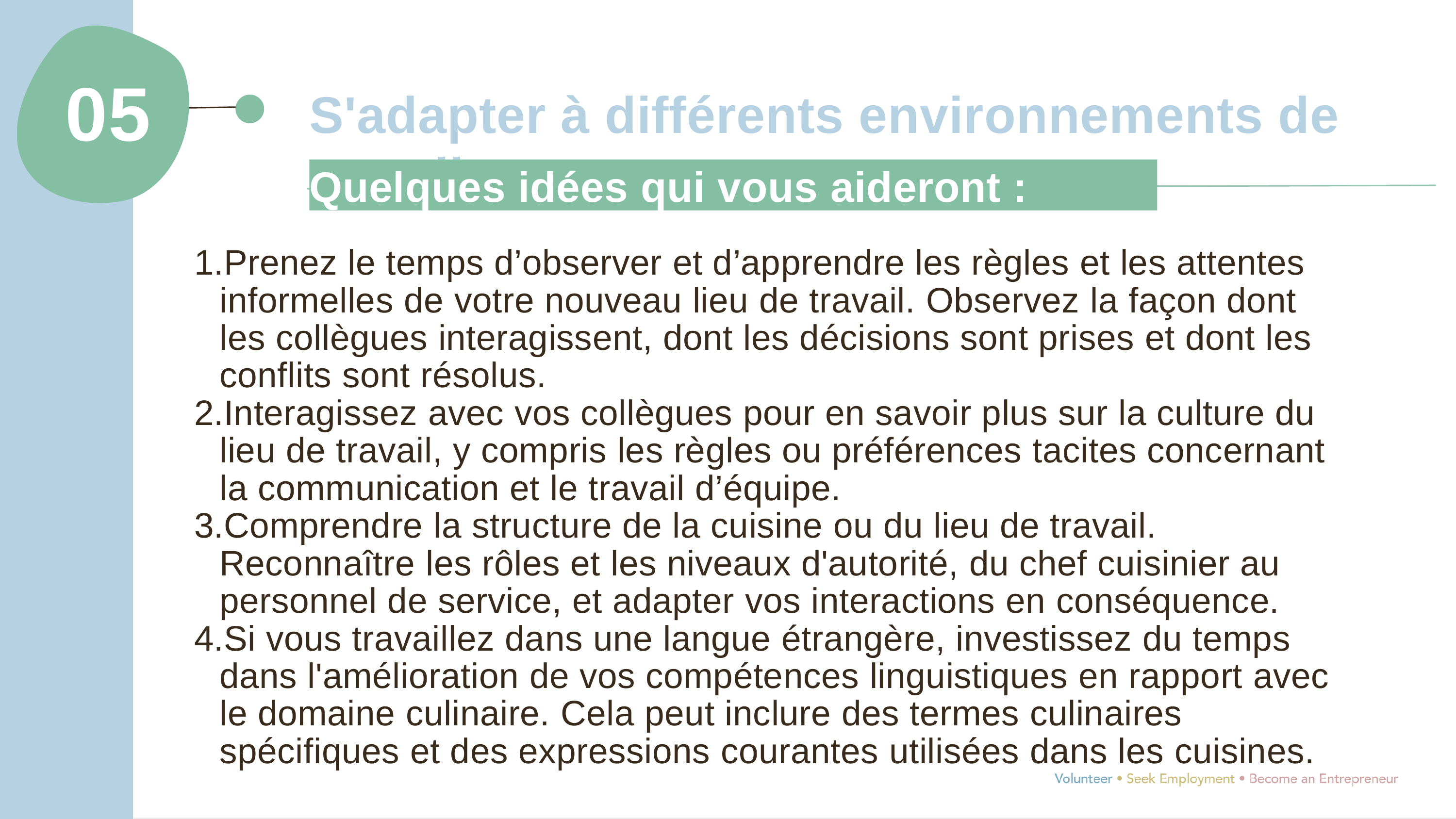

05
S'adapter à différents environnements de travail

Quelques idées qui vous aideront :

Prenez le temps d’observer et d’apprendre les règles et les attentes informelles de votre nouveau lieu de travail. Observez la façon dont les collègues interagissent, dont les décisions sont prises et dont les conflits sont résolus.
Interagissez avec vos collègues pour en savoir plus sur la culture du lieu de travail, y compris les règles ou préférences tacites concernant la communication et le travail d’équipe.
Comprendre la structure de la cuisine ou du lieu de travail. Reconnaître les rôles et les niveaux d'autorité, du chef cuisinier au personnel de service, et adapter vos interactions en conséquence.
Si vous travaillez dans une langue étrangère, investissez du temps dans l'amélioration de vos compétences linguistiques en rapport avec le domaine culinaire. Cela peut inclure des termes culinaires spécifiques et des expressions courantes utilisées dans les cuisines.